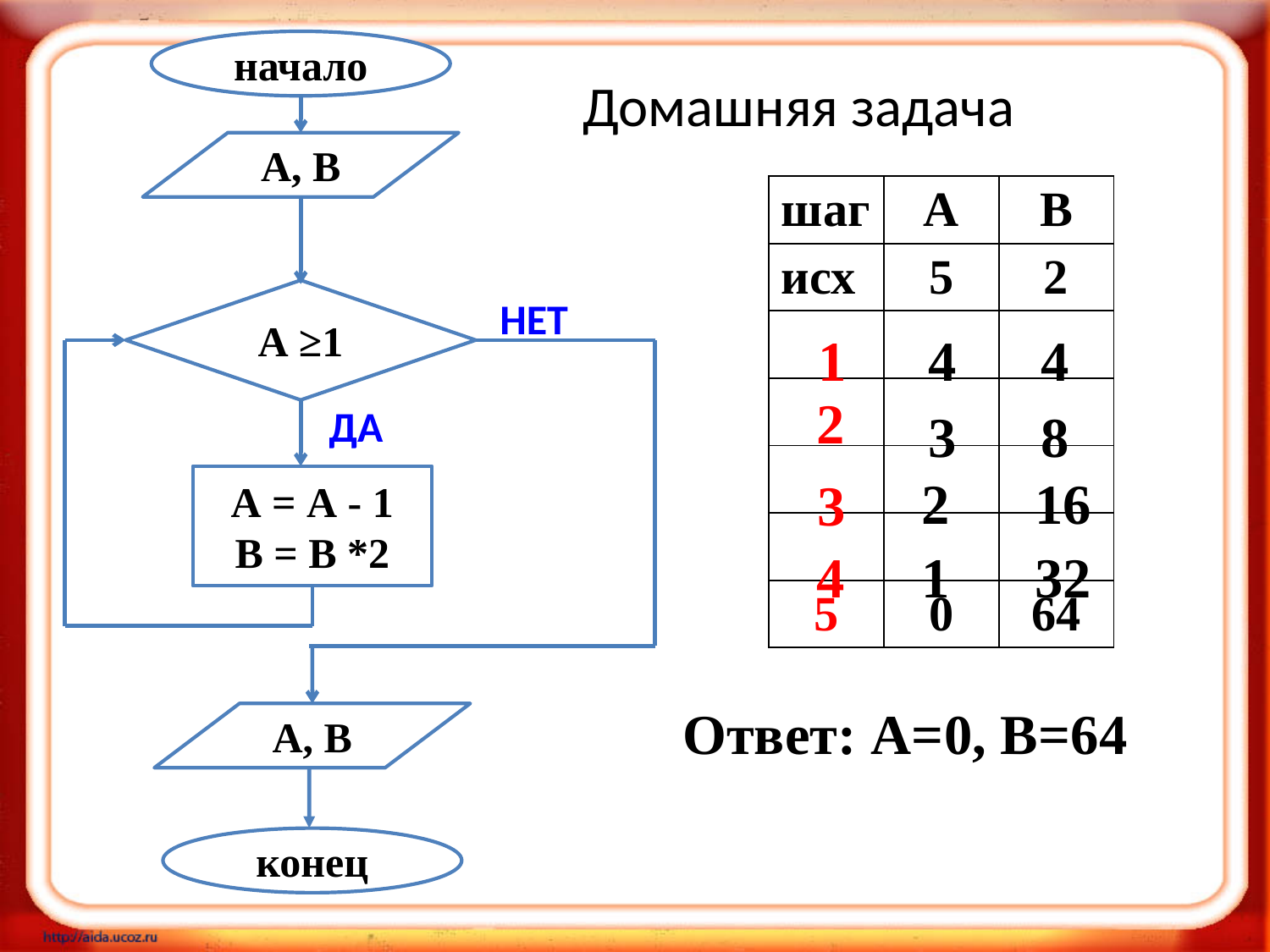

начало
Домашняя задача
А, В
| шаг | А | В |
| --- | --- | --- |
| исх | 5 | 2 |
|  |  |  |
|  |  |  |
|  |  |  |
|  |  |  |
| 5 | 0 | 64 |
НЕТ
А ≥1
1
4      4
2
ДА
3      8
2      16
3
А = А - 1
В = В *2
4
1      32
Ответ: А=0, В=64
А, В

конец